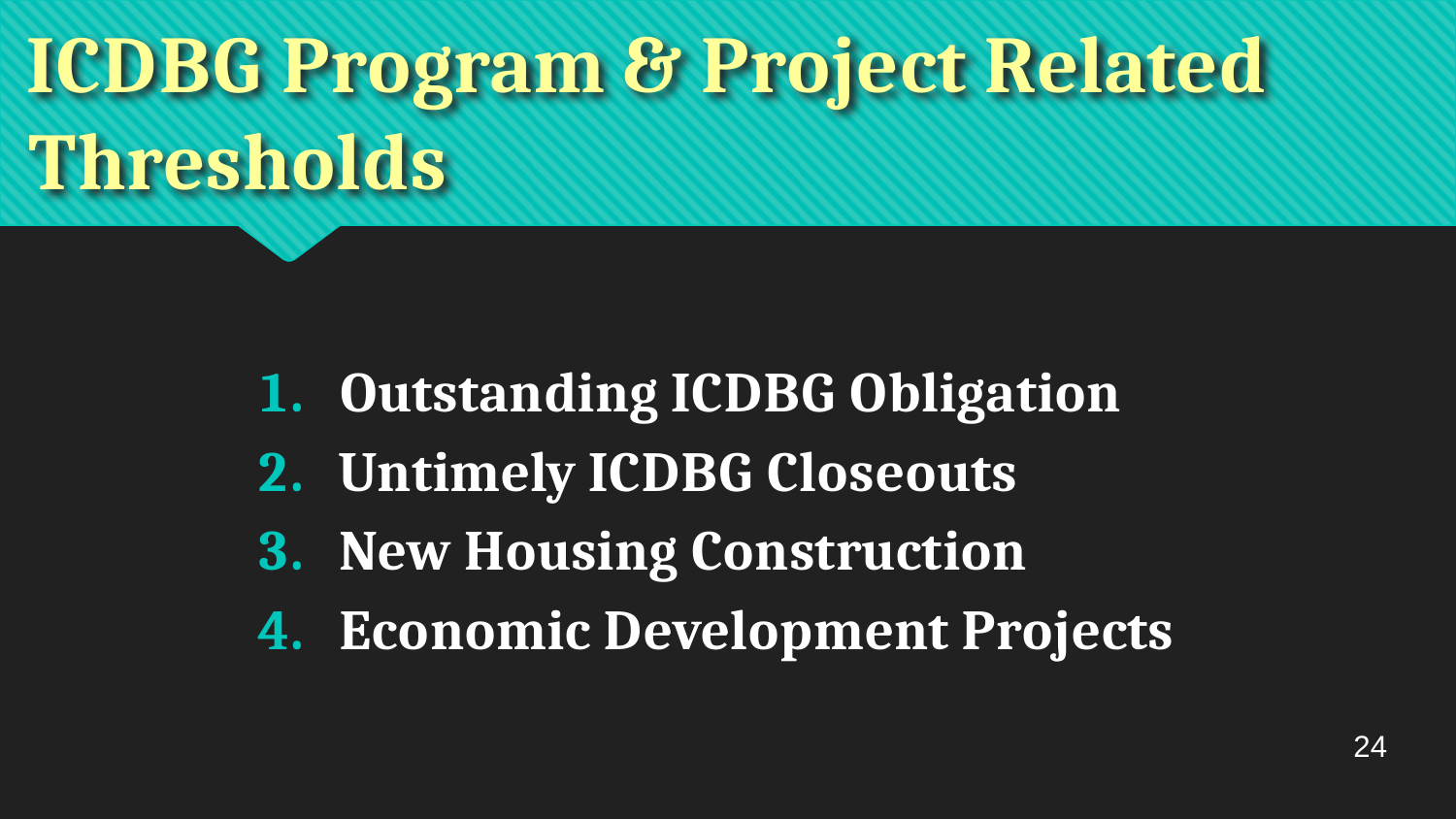

# ICDBG Program & Project Related Thresholds

Outstanding ICDBG Obligation
Untimely ICDBG Closeouts
New Housing Construction
Economic Development Projects

24